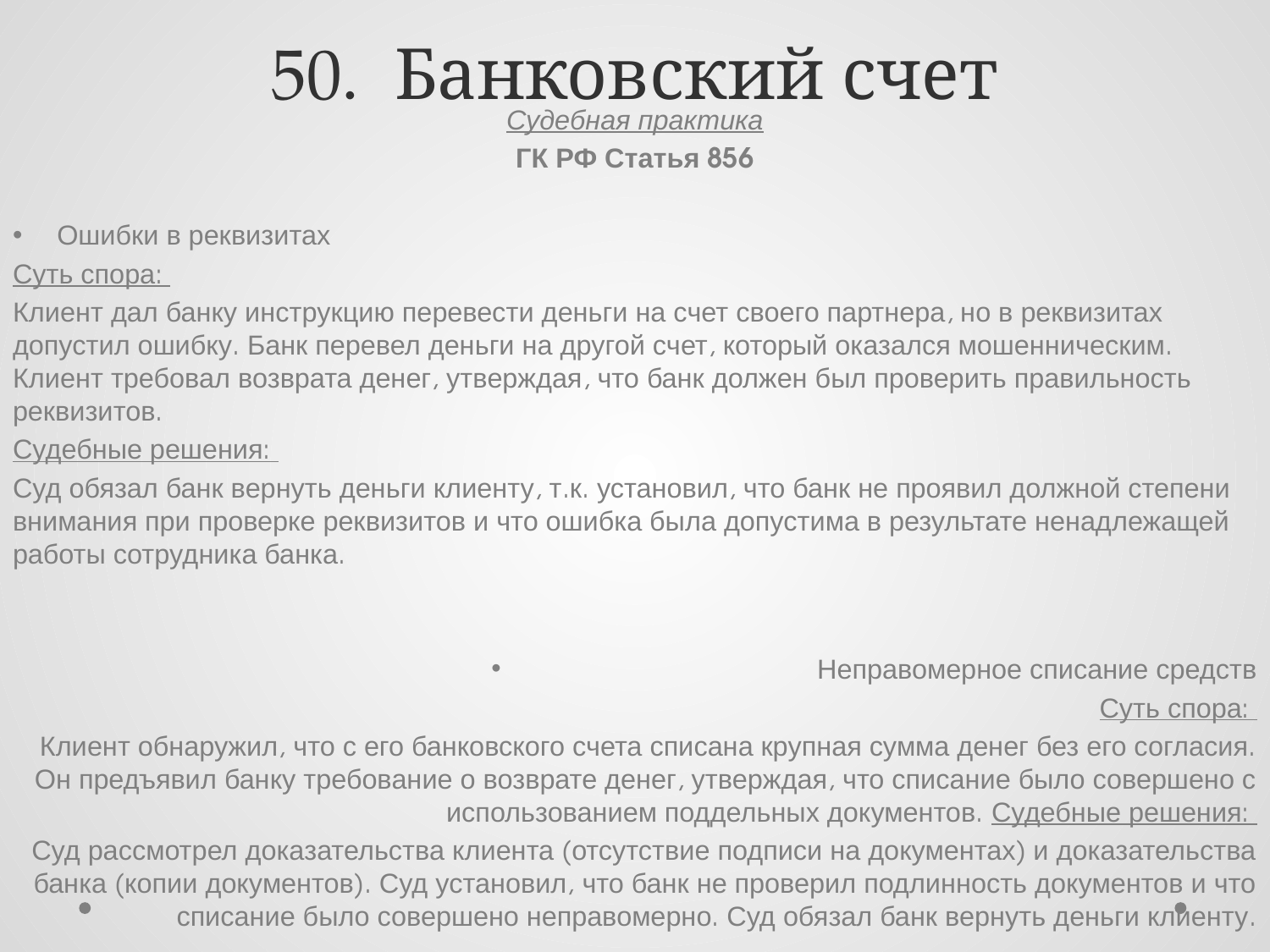

# 50.  Банковский счет
Судебная практика
ГК РФ Статья 856

Ошибки в реквизитах
Суть спора:
Клиент дал банку инструкцию перевести деньги на счет своего партнера, но в реквизитах допустил ошибку. Банк перевел деньги на другой счет, который оказался мошенническим. Клиент требовал возврата денег, утверждая, что банк должен был проверить правильность реквизитов.
Судебные решения:
Суд обязал банк вернуть деньги клиенту, т.к. установил, что банк не проявил должной степени внимания при проверке реквизитов и что ошибка была допустима в результате ненадлежащей работы сотрудника банка.

Неправомерное списание средств
 Суть спора:
Клиент обнаружил, что с его банковского счета списана крупная сумма денег без его согласия. Он предъявил банку требование о возврате денег, утверждая, что списание было совершено с использованием поддельных документов. Судебные решения:
Суд рассмотрел доказательства клиента (отсутствие подписи на документах) и доказательства банка (копии документов). Суд установил, что банк не проверил подлинность документов и что списание было совершено неправомерно. Суд обязал банк вернуть деньги клиенту.